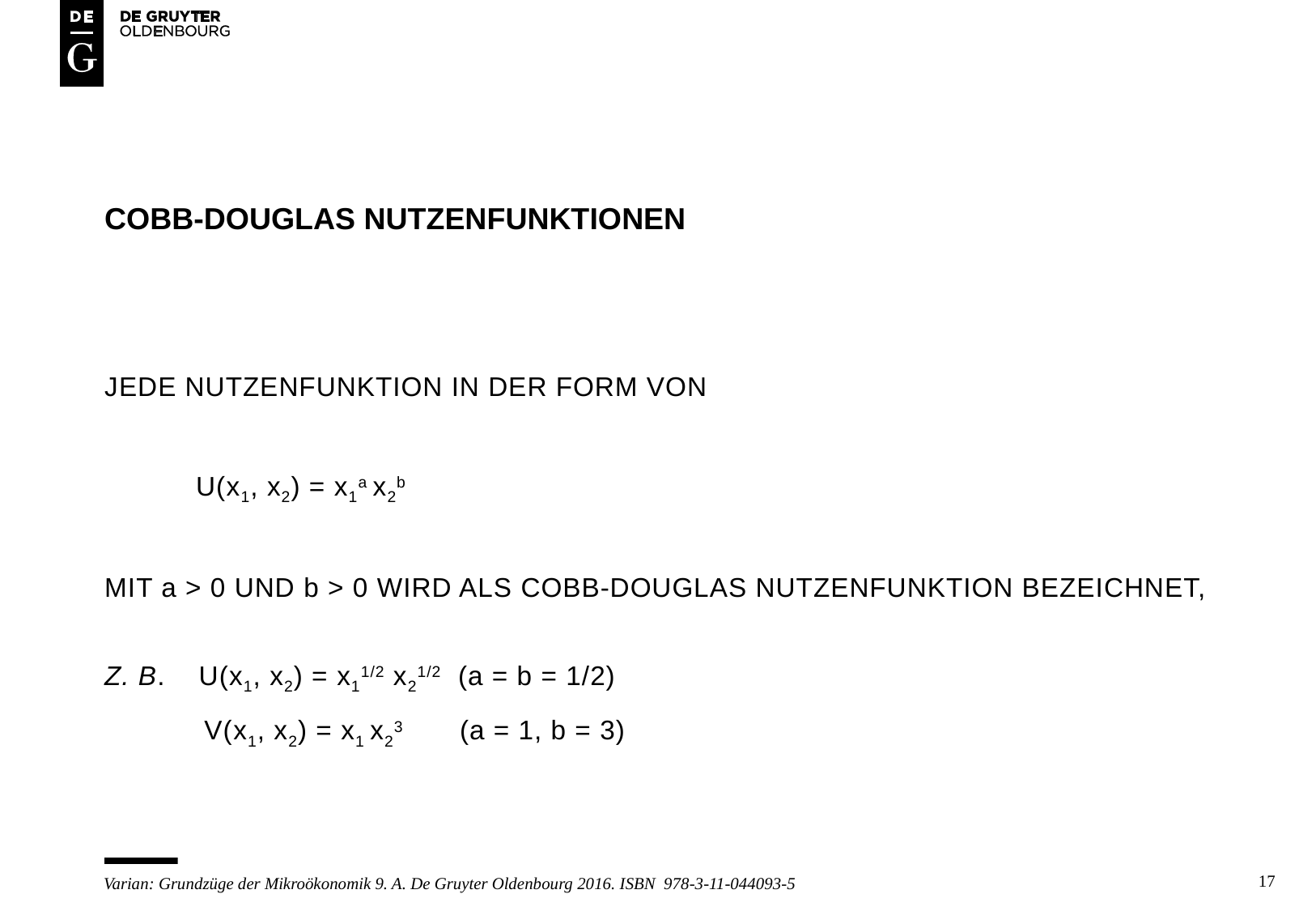

# Cobb-Douglas Nutzenfunktionen

Jede Nutzenfunktion in der Form von
           U(x1, x2) = x1a x2b
mit a > 0 und b > 0 wird als Cobb-Douglas Nutzenfunktion bezeichnet,
z. B.    U(x1, x2) = x11/2 x21/2  (a = b = 1/2)
            V(x1, x2) = x1 x23           (a = 1, b = 3)

17
Varian: Grundzüge der Mikroökonomik 9. A. De Gruyter Oldenbourg 2016. ISBN  978-3-11-044093-5